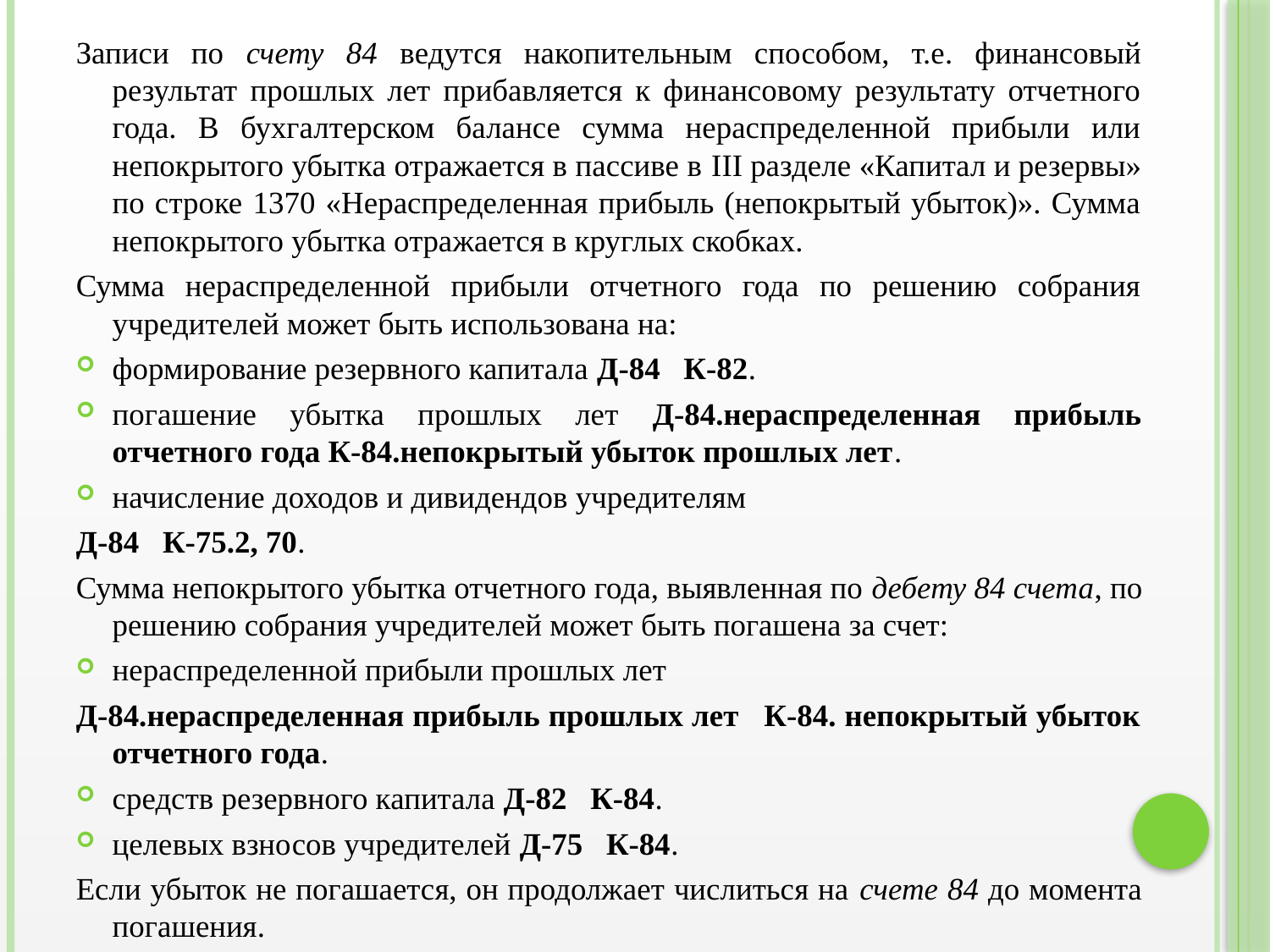

Записи по счету 84 ведутся накопительным способом, т.е. финансовый результат прошлых лет прибавляется к финансовому результату отчетного года. В бухгалтерском балансе сумма нераспределенной прибыли или непокрытого убытка отражается в пассиве в III разделе «Капитал и резервы» по строке 1370 «Нераспределенная прибыль (непокрытый убыток)». Сумма непокрытого убытка отражается в круглых скобках.
Сумма нераспределенной прибыли отчетного года по решению собрания учредителей может быть использована на:
формирование резервного капитала Д-84   К-82.
погашение убытка прошлых лет Д-84.нераспределенная прибыль отчетного года К-84.непокрытый убыток прошлых лет.
начисление доходов и дивидендов учредителям
Д-84   К-75.2, 70.
Сумма непокрытого убытка отчетного года, выявленная по дебету 84 счета, по решению собрания учредителей может быть погашена за счет:
нераспределенной прибыли прошлых лет
Д-84.нераспределенная прибыль прошлых лет   К-84. непокрытый убыток отчетного года.
средств резервного капитала Д-82   К-84.
целевых взносов учредителей Д-75   К-84.
Если убыток не погашается, он продолжает числиться на счете 84 до момента погашения.